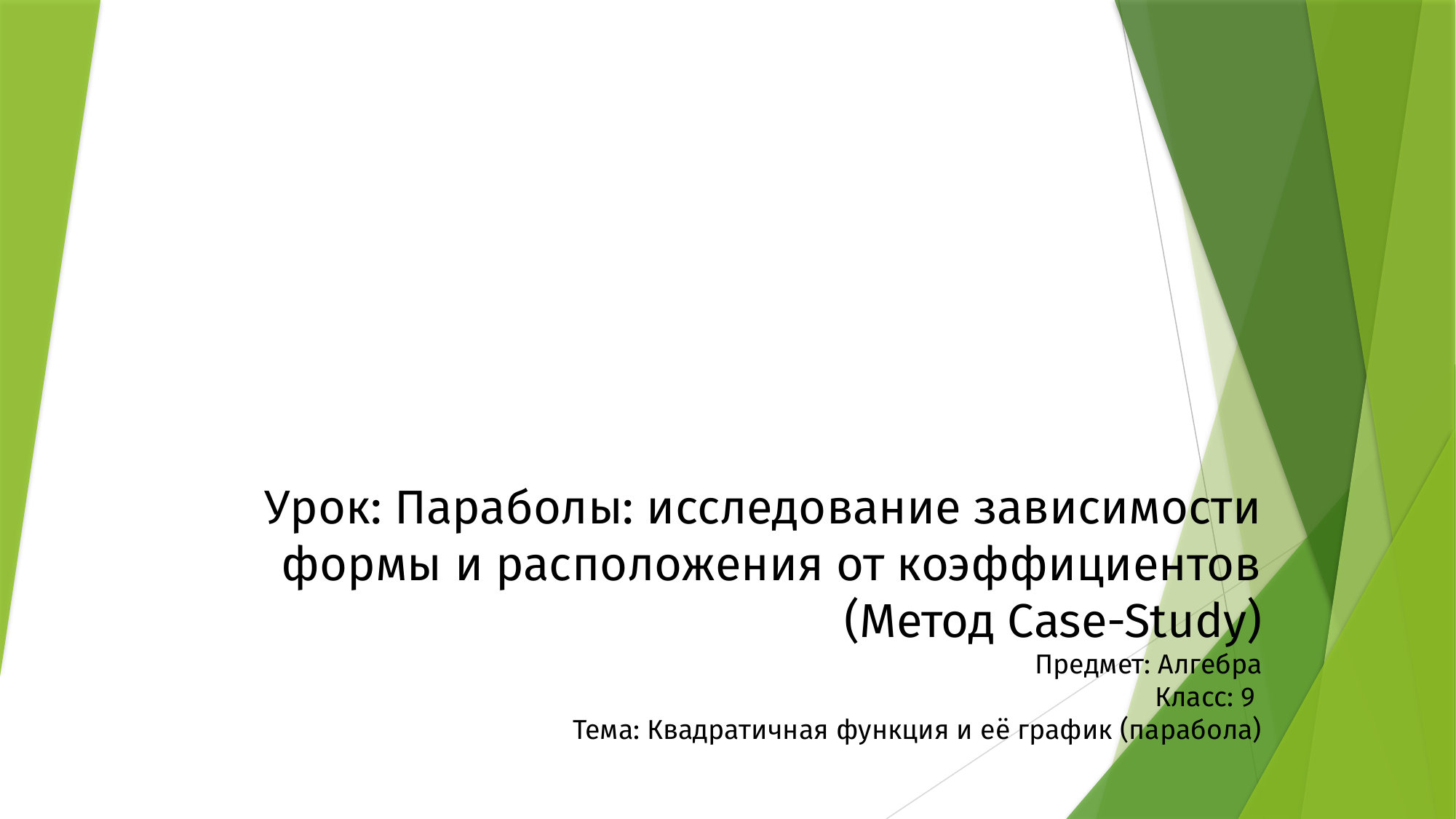

# Урок: Параболы: исследование зависимости формы и расположения от коэффициентов (Метод Case-Study) Предмет: Алгебра Класс: 9 Тема: Квадратичная функция и её график (парабола)